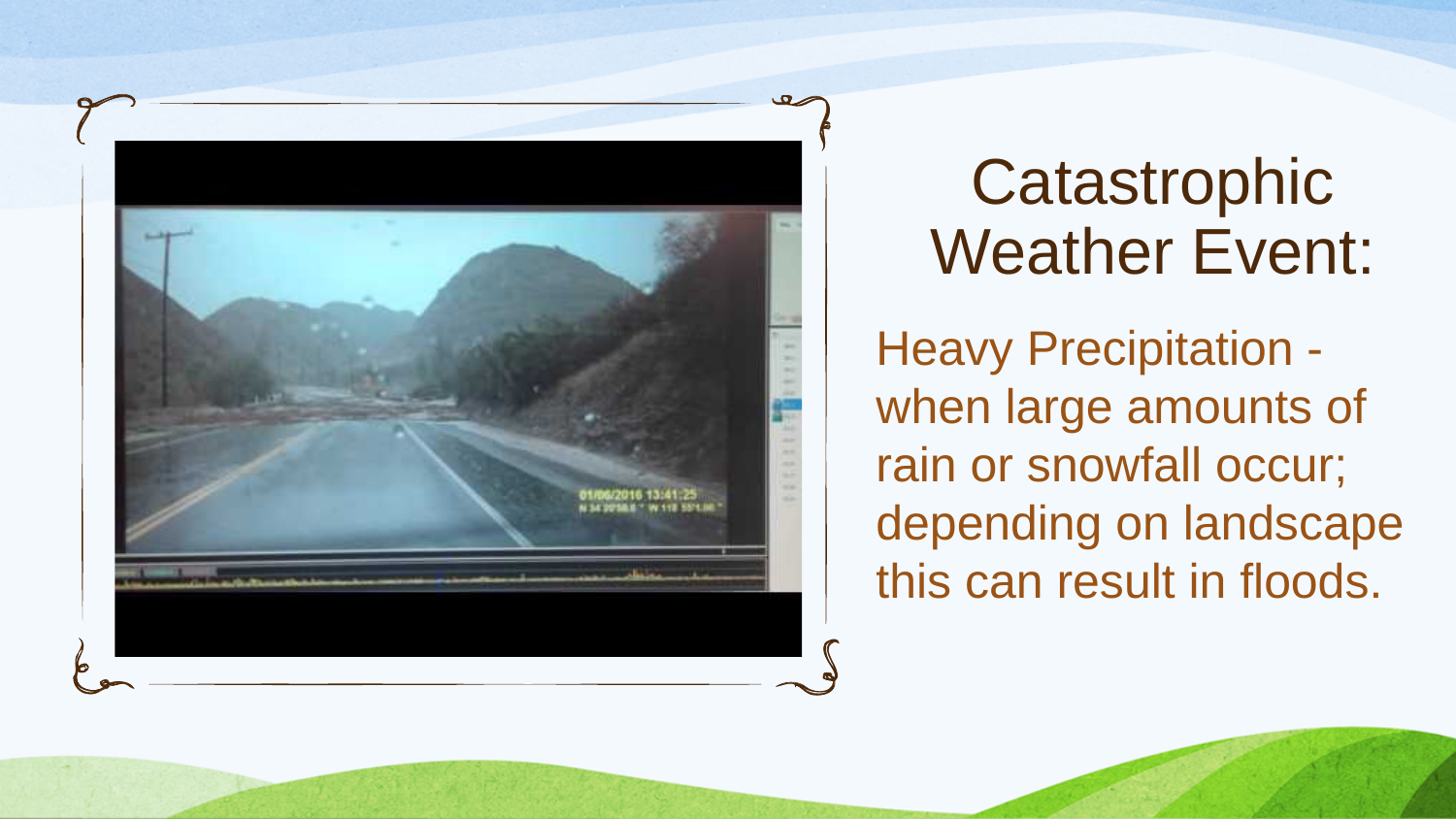

# Catastrophic Weather Event:

Heavy Precipitation -
when large amounts of rain or snowfall occur; depending on landscape this can result in floods.